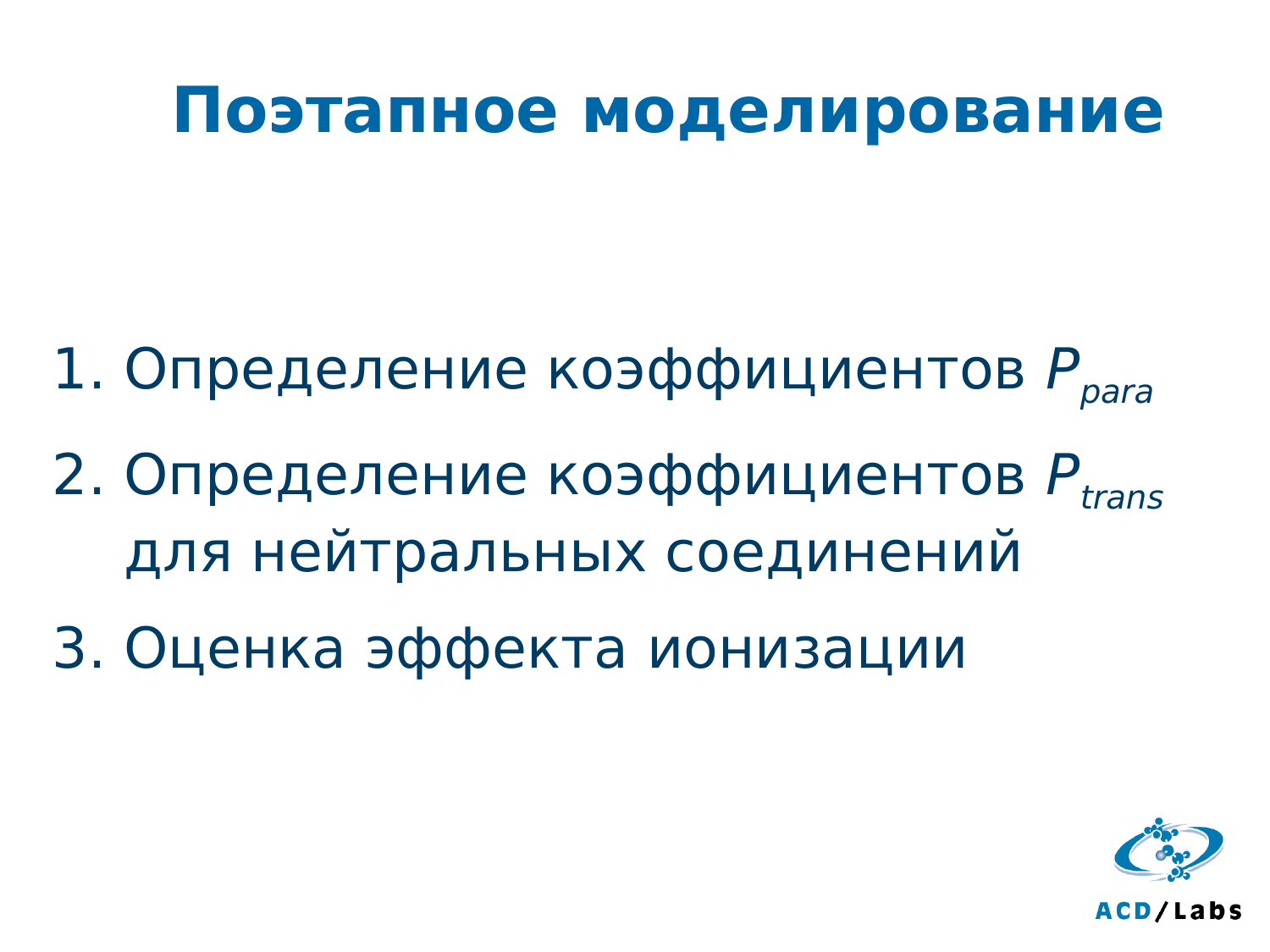

# Поэтапное моделирование
Определение коэффициентов Ppara
Определение коэффициентов Ptrans для нейтральных соединений
Оценка эффекта ионизации